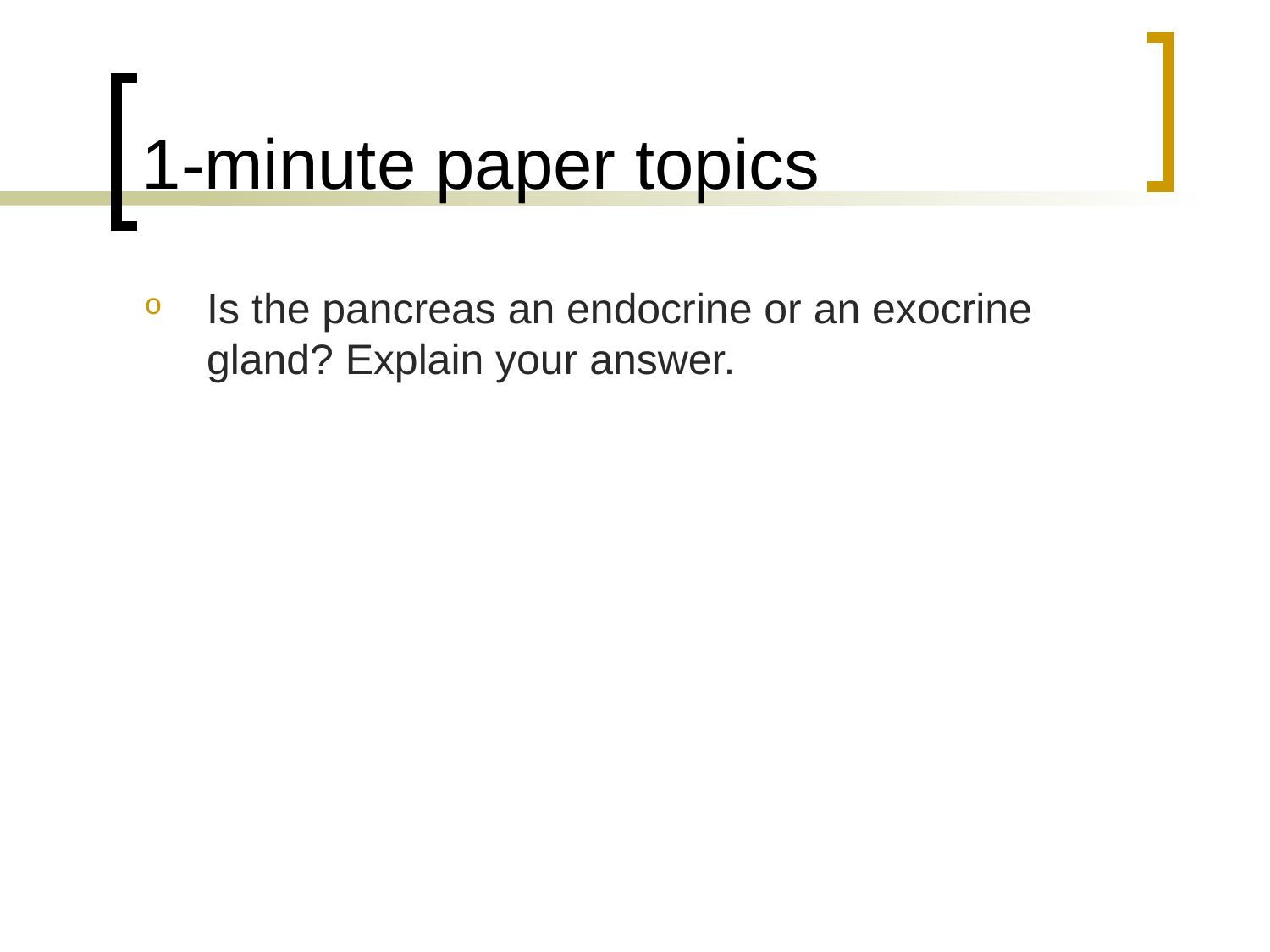

# 1-minute paper topics
Is the pancreas an endocrine or an exocrine gland? Explain your answer.